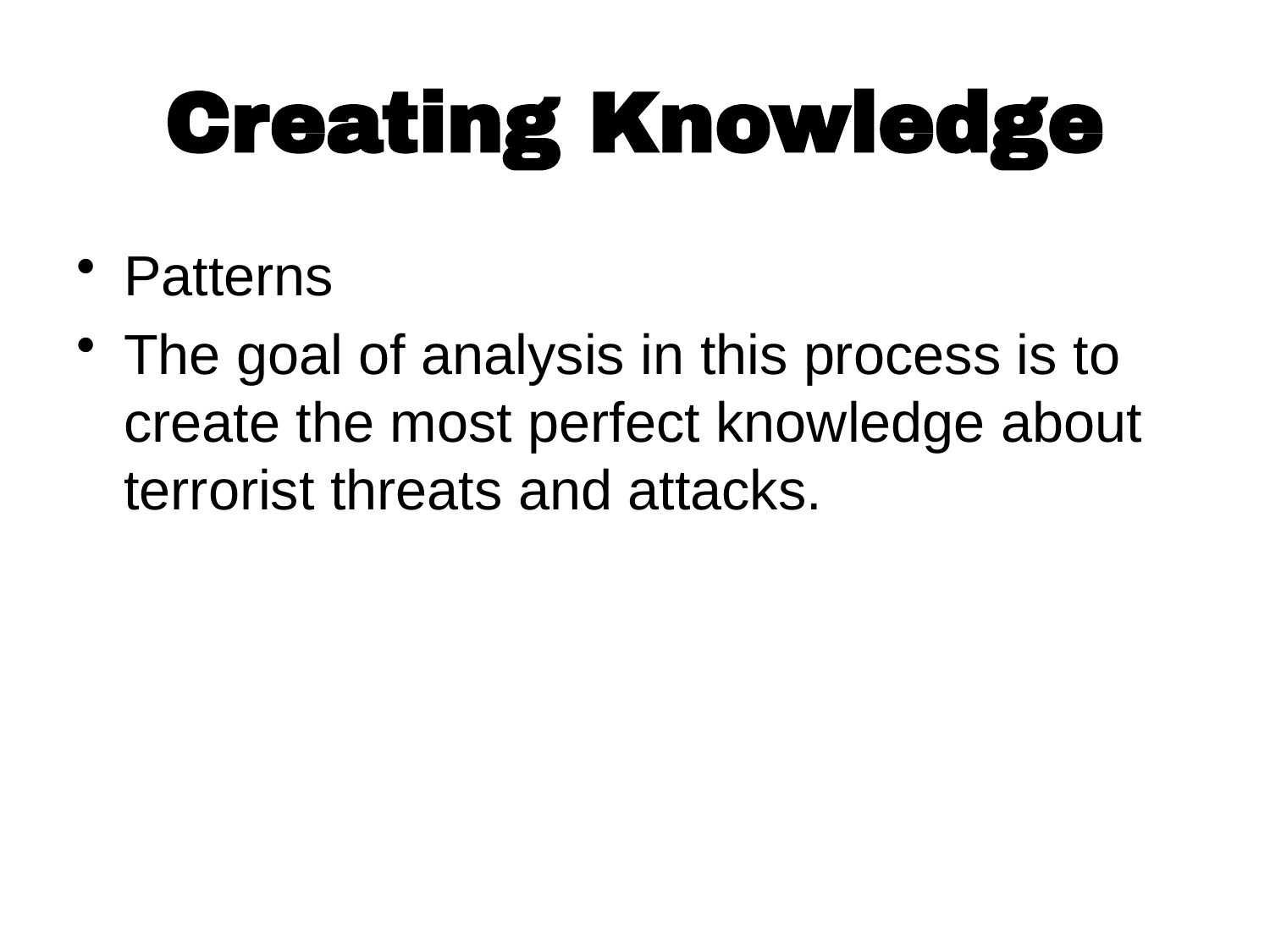

# Creating Knowledge
Patterns
The goal of analysis in this process is to create the most perfect knowledge about terrorist threats and attacks.